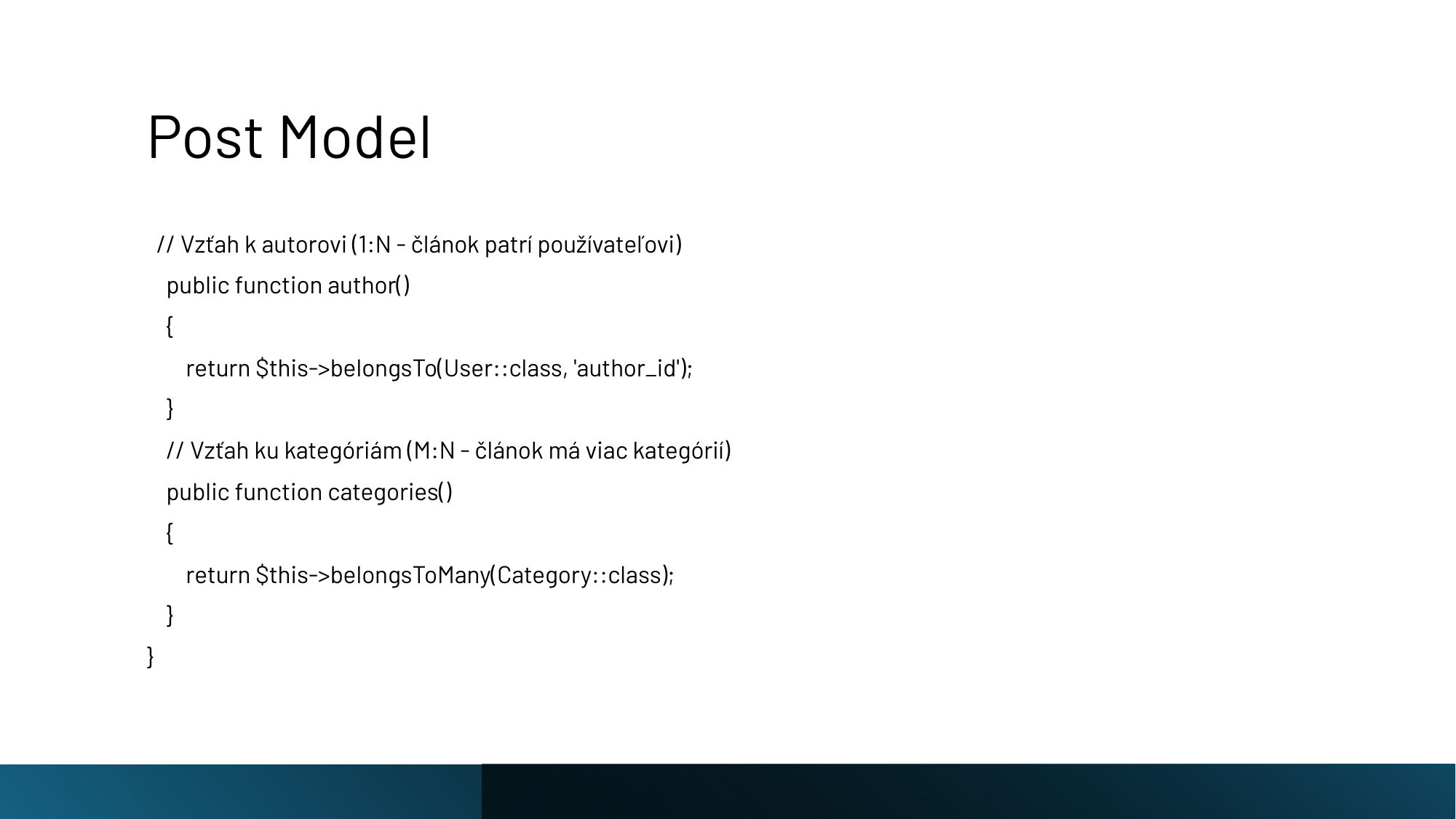

# Post Model
  // Vzťah k autorovi (1:N - článok patrí používateľovi)
    public function author()
    {
        return $this->belongsTo(User::class, 'author_id');
    }
    // Vzťah ku kategóriám (M:N - článok má viac kategórií)
    public function categories()
    {
        return $this->belongsToMany(Category::class);
    }
}